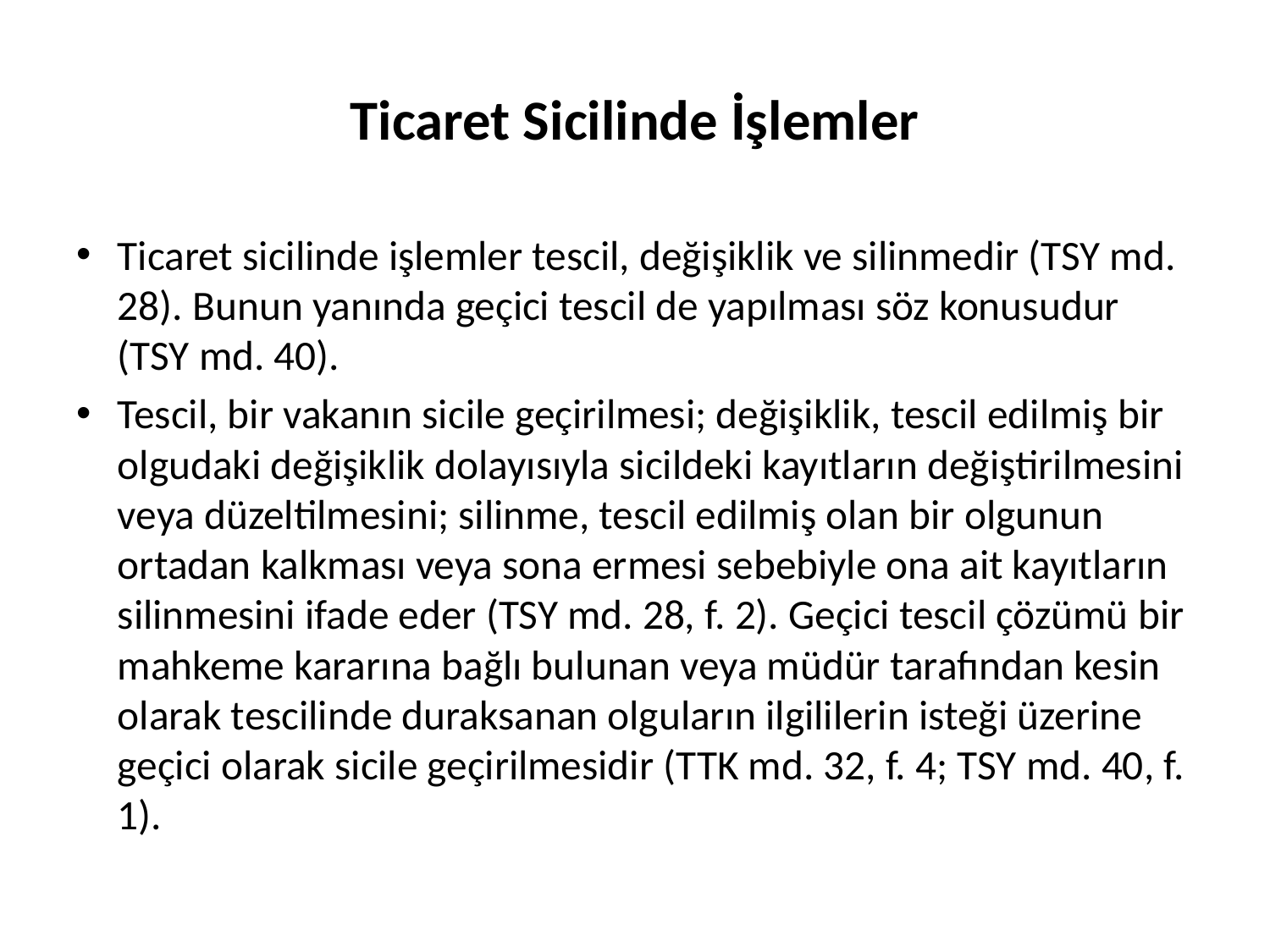

# Ticaret Sicilinde İşlemler
Ticaret sicilinde işlemler tescil, değişiklik ve silinmedir (TSY md. 28). Bunun yanında geçici tescil de yapılması söz konusudur (TSY md. 40).
Tescil, bir vakanın sicile geçirilmesi; değişiklik, tescil edilmiş bir olgudaki değişiklik dolayısıyla sicildeki kayıtların değiştirilmesini veya düzeltilmesini; silinme, tescil edilmiş olan bir olgunun ortadan kalkması veya sona ermesi sebebiyle ona ait kayıtların silinmesini ifade eder (TSY md. 28, f. 2). Geçici tescil çözümü bir mahkeme kararına bağlı bulunan veya müdür tarafından kesin olarak tescilinde duraksanan olguların ilgililerin isteği üzerine geçici olarak sicile geçirilmesidir (TTK md. 32, f. 4; TSY md. 40, f. 1).